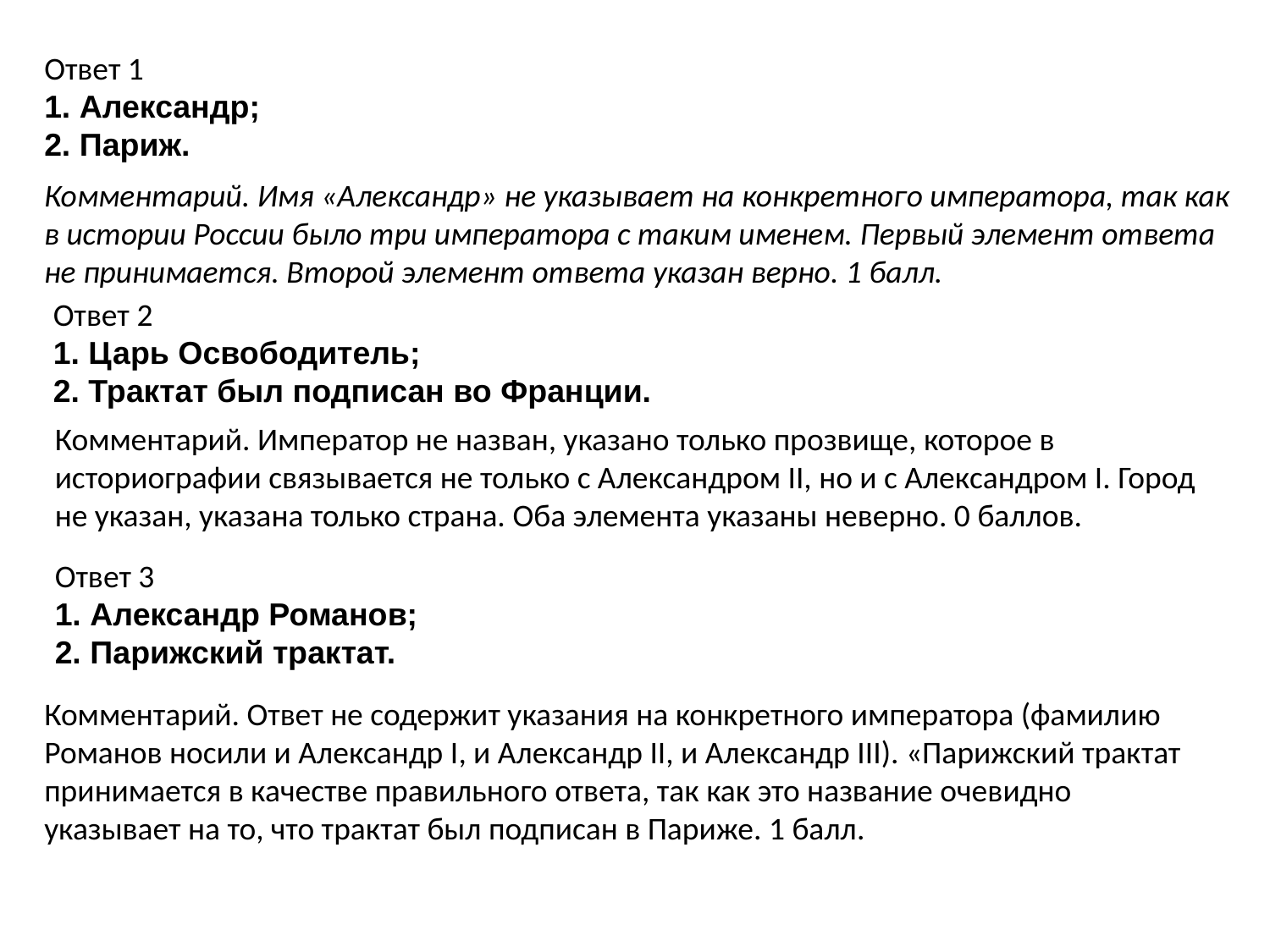

Ответ 1
1. Александр;
2. Париж.
Комментарий. Имя «Александр» не указывает на конкретного императора, так как в истории России было три императора с таким именем. Первый элемент ответа не принимается. Второй элемент ответа указан верно. 1 балл.
Ответ 2
1. Царь Освободитель;
2. Трактат был подписан во Франции.
Комментарий. Император не назван, указано только прозвище, которое в историографии связывается не только с Александром II, но и с Александром I. Город не указан, указана только страна. Оба элемента указаны неверно. 0 баллов.
Ответ 3
1. Александр Романов;
2. Парижский трактат.
Комментарий. Ответ не содержит указания на конкретного императора (фамилию Романов носили и Александр I, и Александр II, и Александр III). «Парижский трактат принимается в качестве правильного ответа, так как это название очевидно указывает на то, что трактат был подписан в Париже. 1 балл.